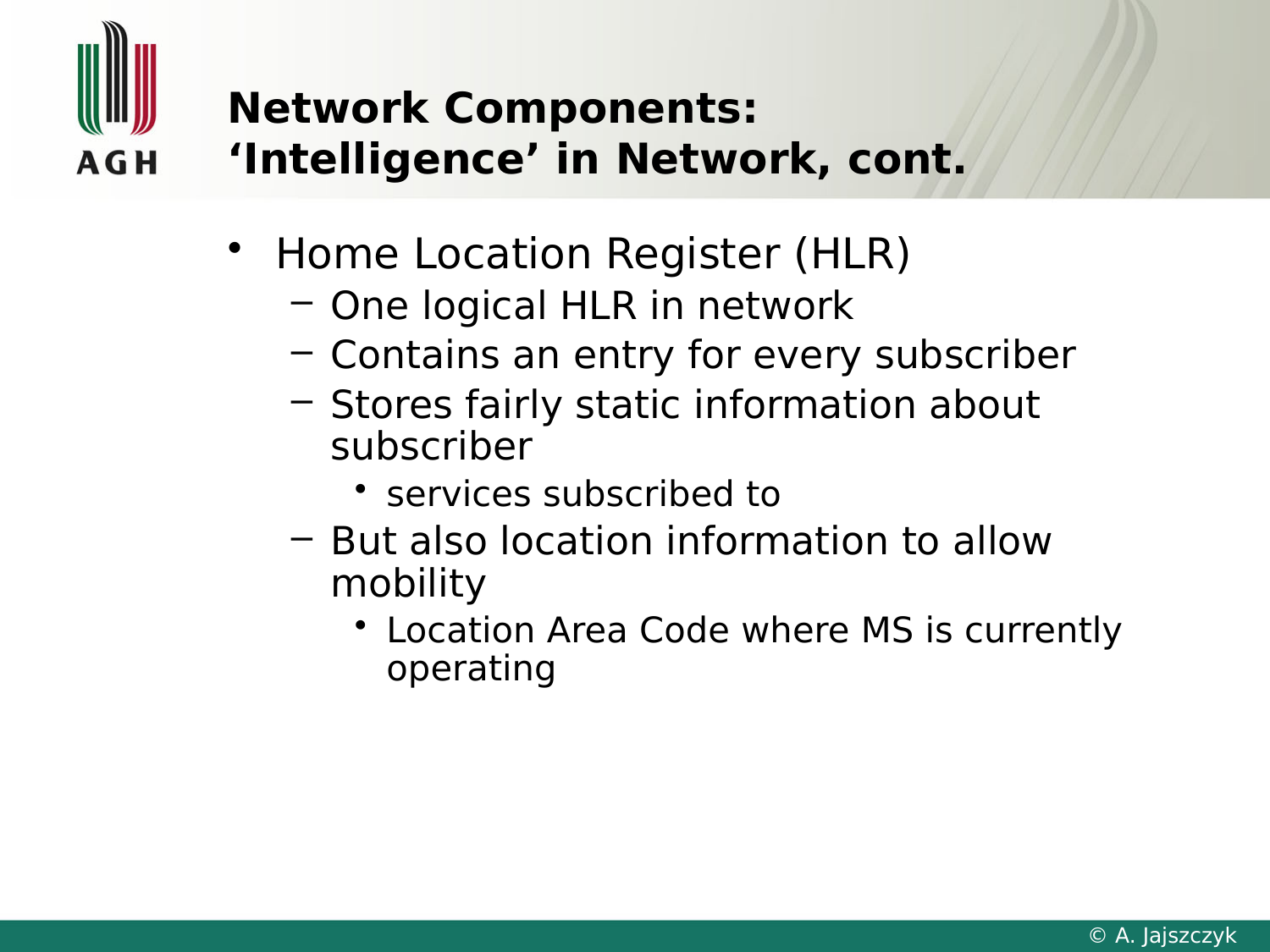

# Network Components: ‘Intelligence’ in Network, cont.
Home Location Register (HLR)
One logical HLR in network
Contains an entry for every subscriber
Stores fairly static information about subscriber
services subscribed to
But also location information to allow mobility
Location Area Code where MS is currently operating